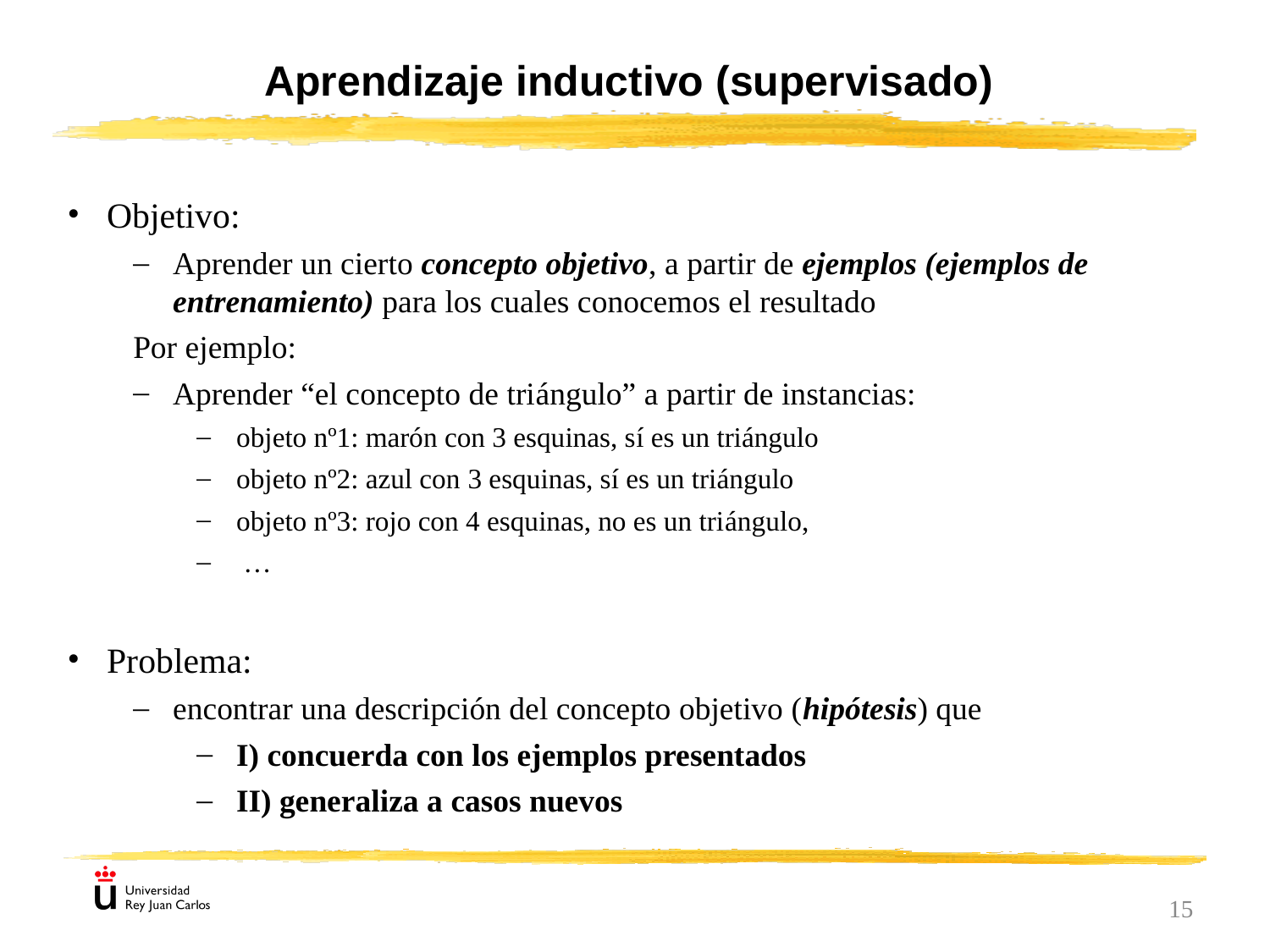

Aprendizaje inductivo (supervisado)
Objetivo:
Aprender un cierto concepto objetivo, a partir de ejemplos (ejemplos de entrenamiento) para los cuales conocemos el resultado
Por ejemplo:
Aprender “el concepto de triángulo” a partir de instancias:
objeto nº1: marón con 3 esquinas, sí es un triángulo
objeto nº2: azul con 3 esquinas, sí es un triángulo
objeto nº3: rojo con 4 esquinas, no es un triángulo,
 …

Problema:
encontrar una descripción del concepto objetivo (hipótesis) que
I) concuerda con los ejemplos presentados
II) generaliza a casos nuevos

15